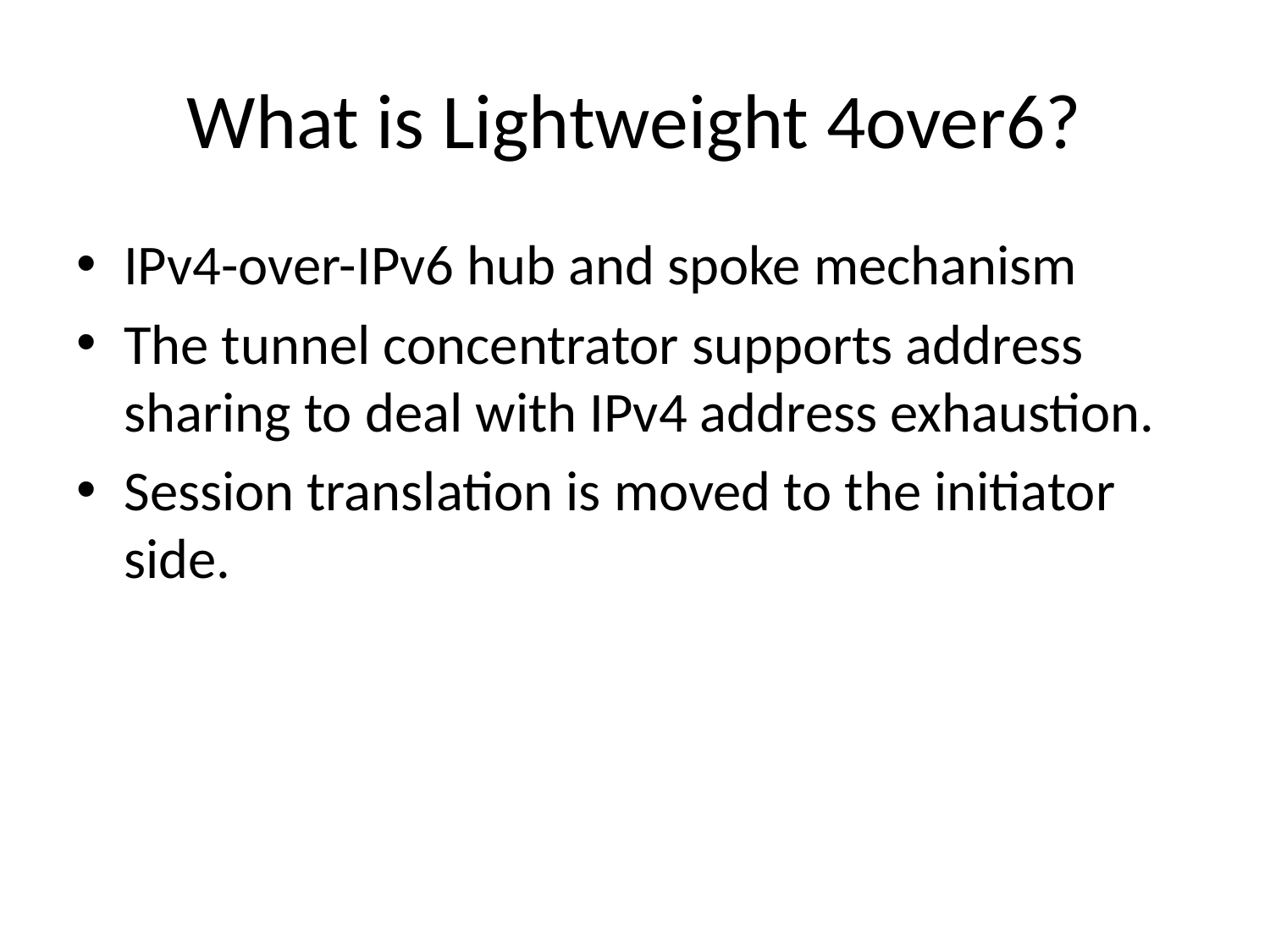

# What is Lightweight 4over6?
IPv4-over-IPv6 hub and spoke mechanism
The tunnel concentrator supports address sharing to deal with IPv4 address exhaustion.
Session translation is moved to the initiator side.